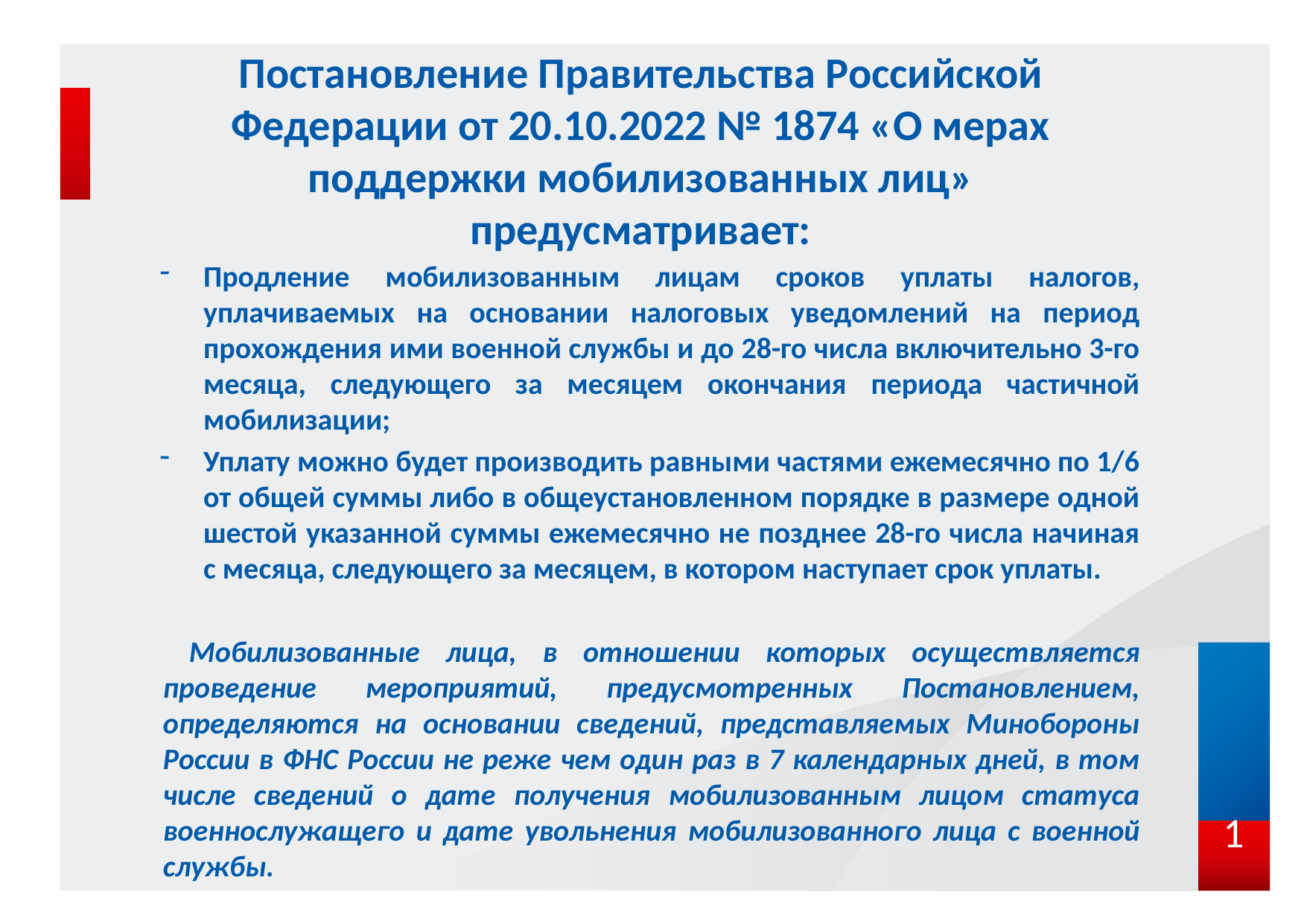

# Постановление Правительства Российской Федерации от 20.10.2022 № 1874 «О мерах поддержки мобилизованных лиц» предусматривает:
Продление мобилизованным лицам сроков уплаты налогов, уплачиваемых на основании налоговых уведомлений на период прохождения ими военной службы и до 28-го числа включительно 3-го месяца, следующего за месяцем окончания периода частичной мобилизации;
Уплату можно будет производить равными частями ежемесячно по 1/6 от общей суммы либо в общеустановленном порядке в размере одной шестой указанной суммы ежемесячно не позднее 28-го числа начиная с месяца, следующего за месяцем, в котором наступает срок уплаты.

 Мобилизованные лица, в отношении которых осуществляется проведение мероприятий, предусмотренных Постановлением, определяются на основании сведений, представляемых Минобороны России в ФНС России не реже чем один раз в 7 календарных дней, в том числе сведений о дате получения мобилизованным лицом статуса военнослужащего и дате увольнения мобилизованного лица с военной службы.

1